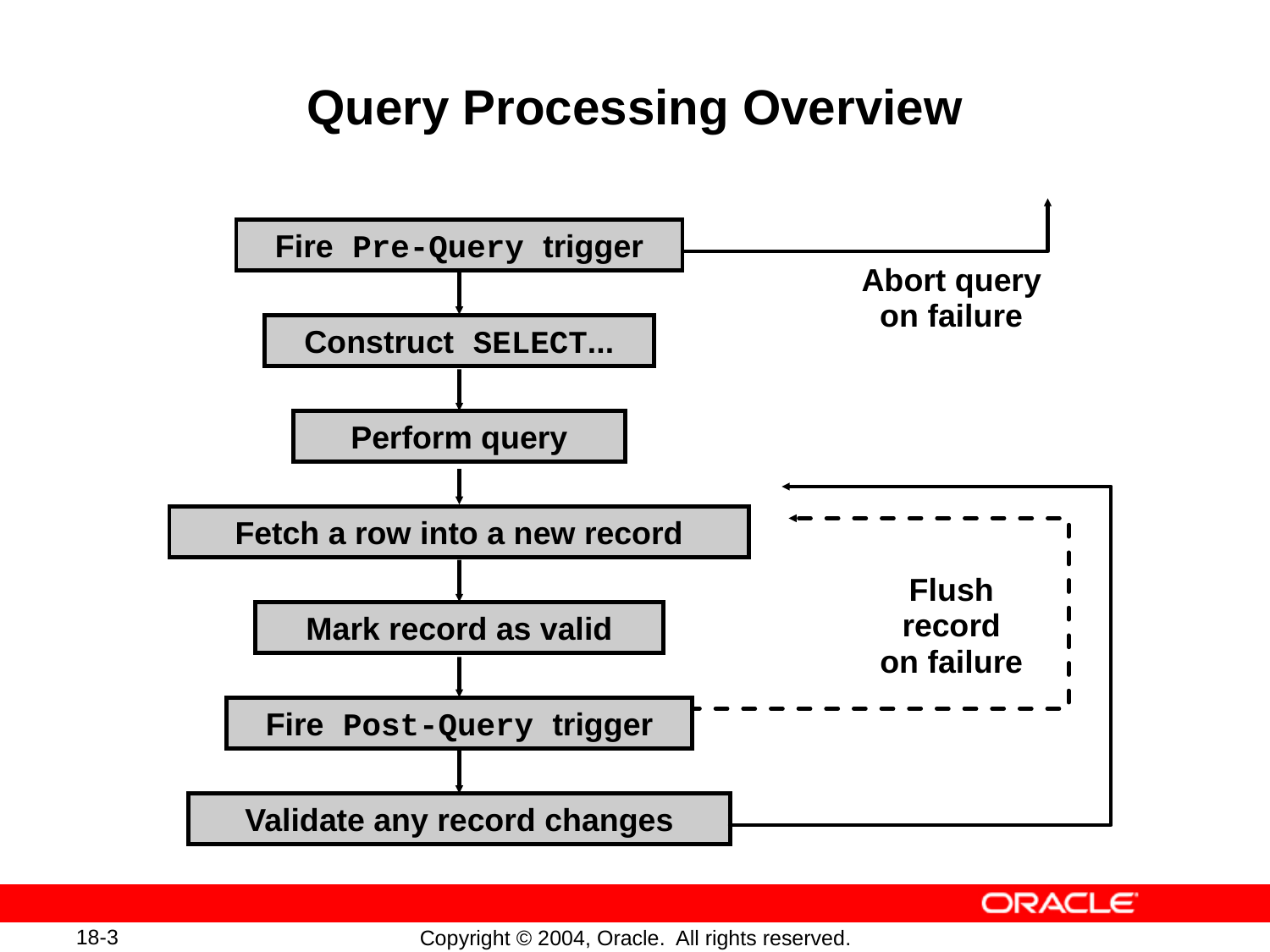

# Query Processing Overview

Fire Pre-Query trigger
Abort query
on failure

Construct SELECT...

Perform query

Fetch a row into a new record

Flush
record
on failure
Mark record as valid

Fire Post-Query trigger

Validate any record changes